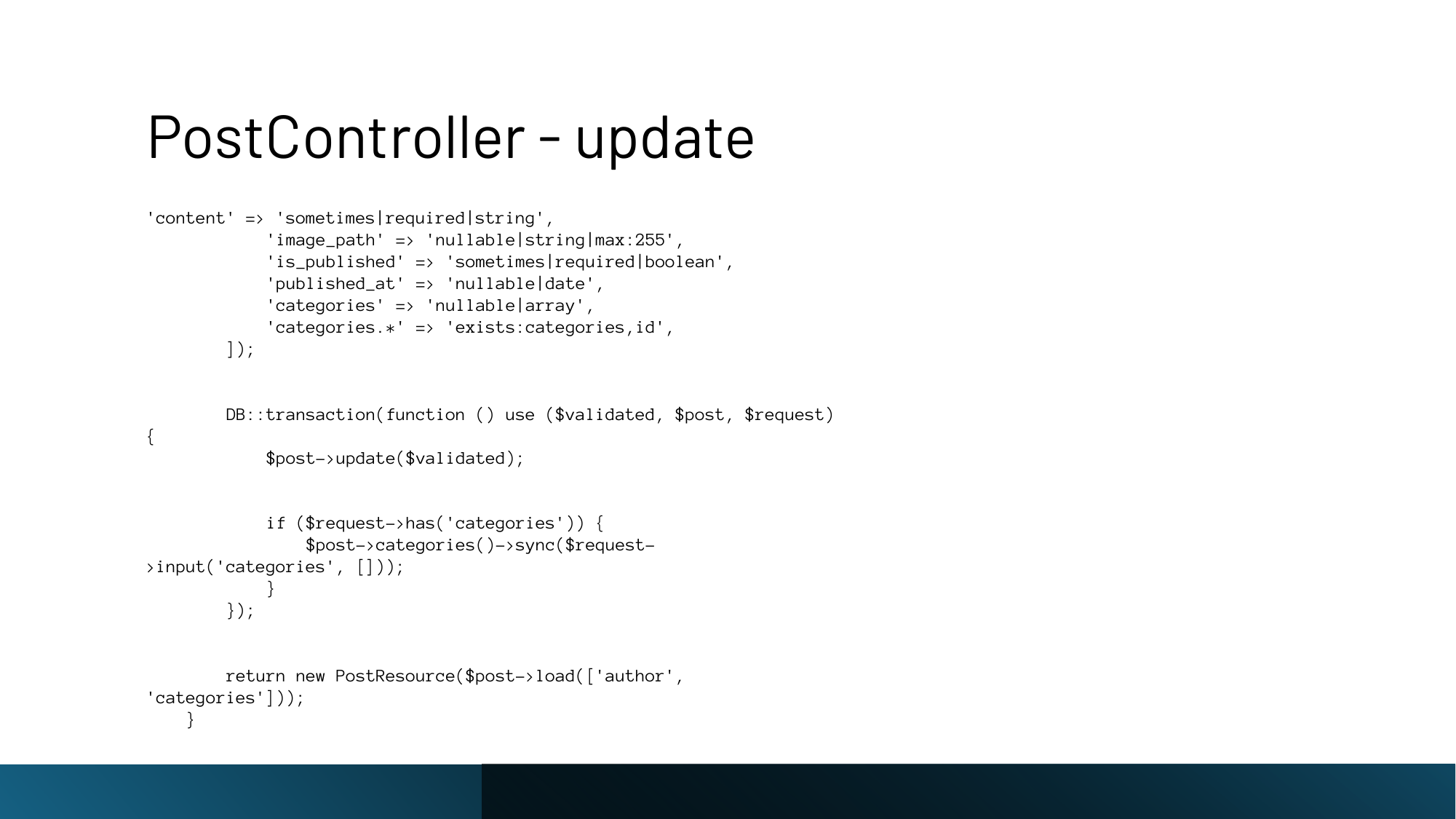

# PostController - update
'content' => 'sometimes|required|string',
            'image_path' => 'nullable|string|max:255',
            'is_published' => 'sometimes|required|boolean',
            'published_at' => 'nullable|date',
            'categories' => 'nullable|array',
            'categories.*' => 'exists:categories,id',
        ]);

        DB::transaction(function () use ($validated, $post, $request) {
            $post->update($validated);

            if ($request->has('categories')) {
                $post->categories()->sync($request->input('categories', []));
            }
        });

        return new PostResource($post->load(['author', 'categories']));
    }